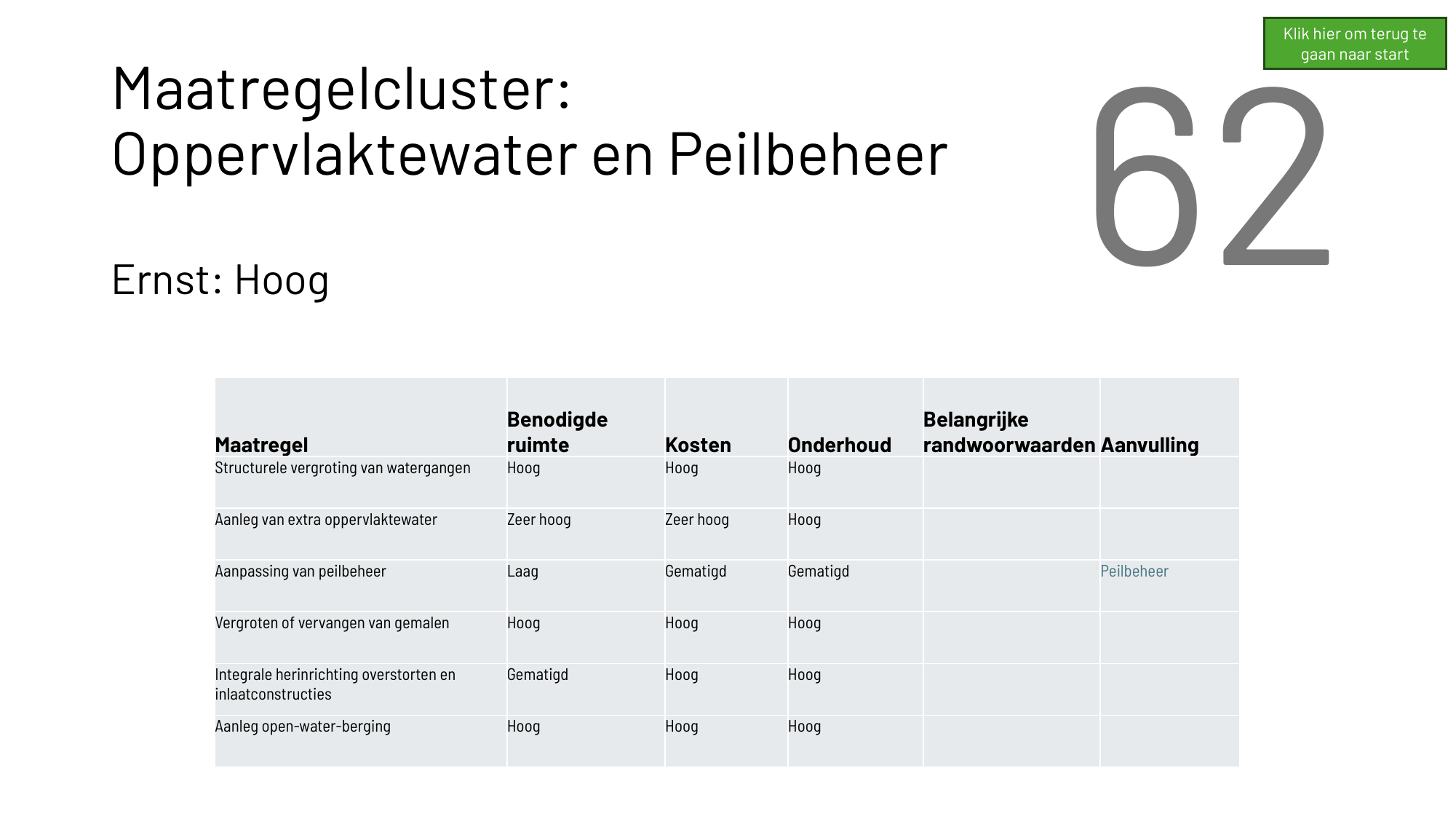

Klik hier om terug te gaan naar start
# Maatregelcluster: Oppervlaktewater en Peilbeheer
62
Ernst: Hoog
| Maatregel | Benodigde ruimte | Kosten | Onderhoud | Belangrijke randwoorwaarden | Aanvulling |
| --- | --- | --- | --- | --- | --- |
| Structurele vergroting van watergangen | Hoog | Hoog | Hoog |  |  |
| Aanleg van extra oppervlaktewater | Zeer hoog | Zeer hoog | Hoog |  |  |
| Aanpassing van peilbeheer | Laag | Gematigd | Gematigd |  | Peilbeheer |
| Vergroten of vervangen van gemalen | Hoog | Hoog | Hoog |  |  |
| Integrale herinrichting overstorten en inlaatconstructies | Gematigd | Hoog | Hoog |  |  |
| Aanleg open-water-berging | Hoog | Hoog | Hoog |  |  |